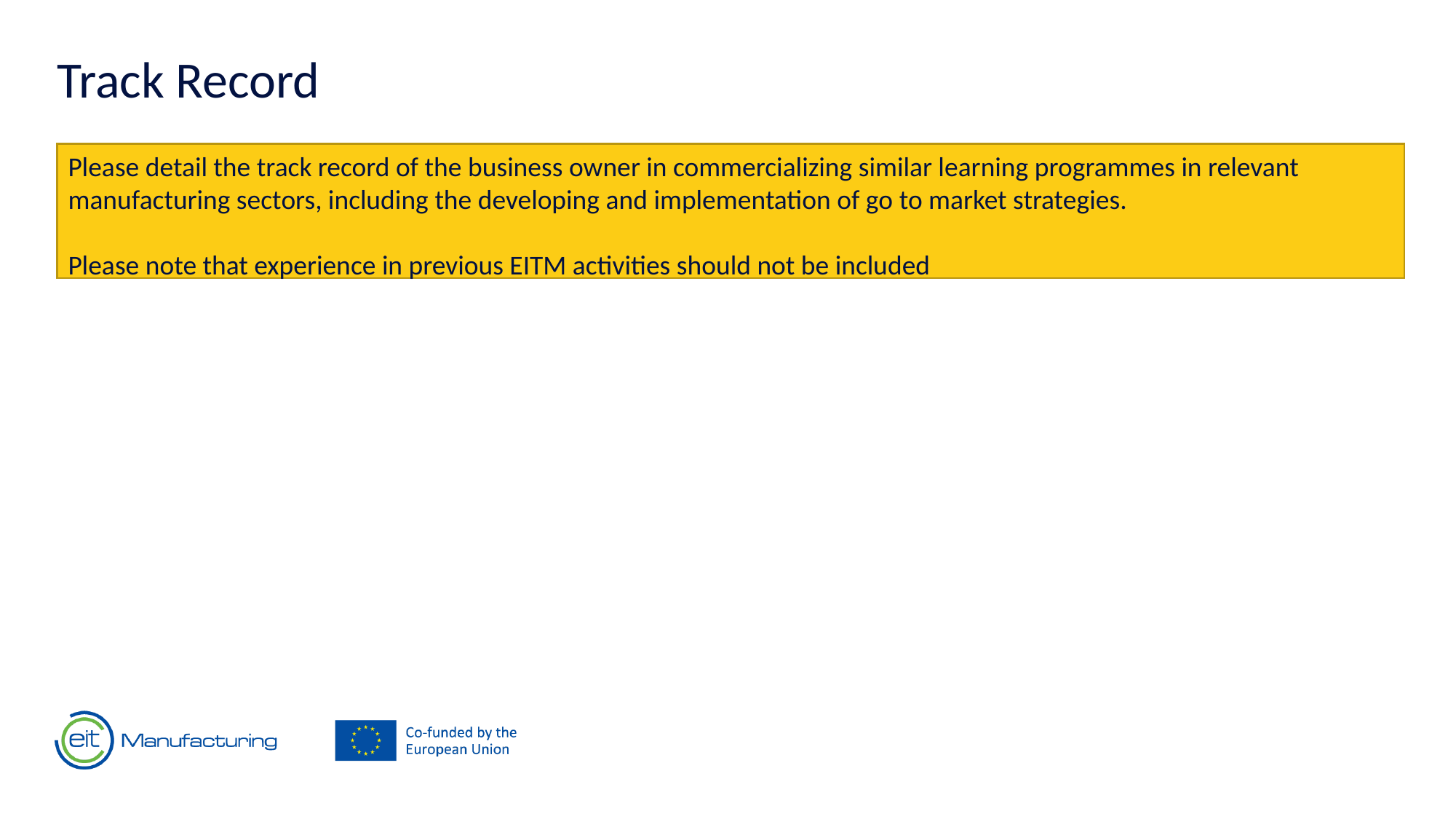

Track Record

Please detail the track record of the business owner in commercializing similar learning programmes in relevant manufacturing sectors, including the developing and implementation of go to market strategies.

Please note that experience in previous EITM activities should not be included